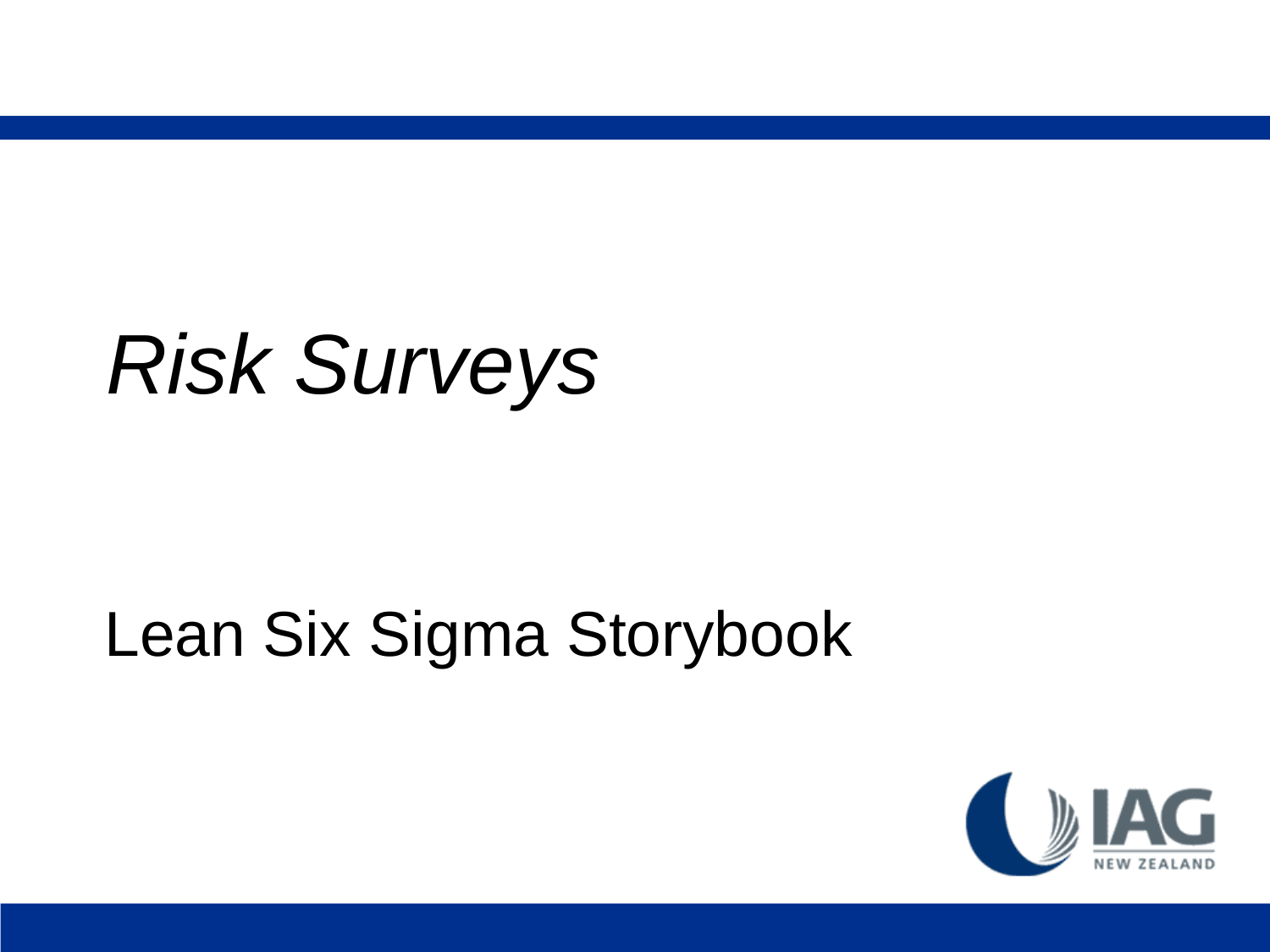

# Risk Surveys
Lean Six Sigma Storybook